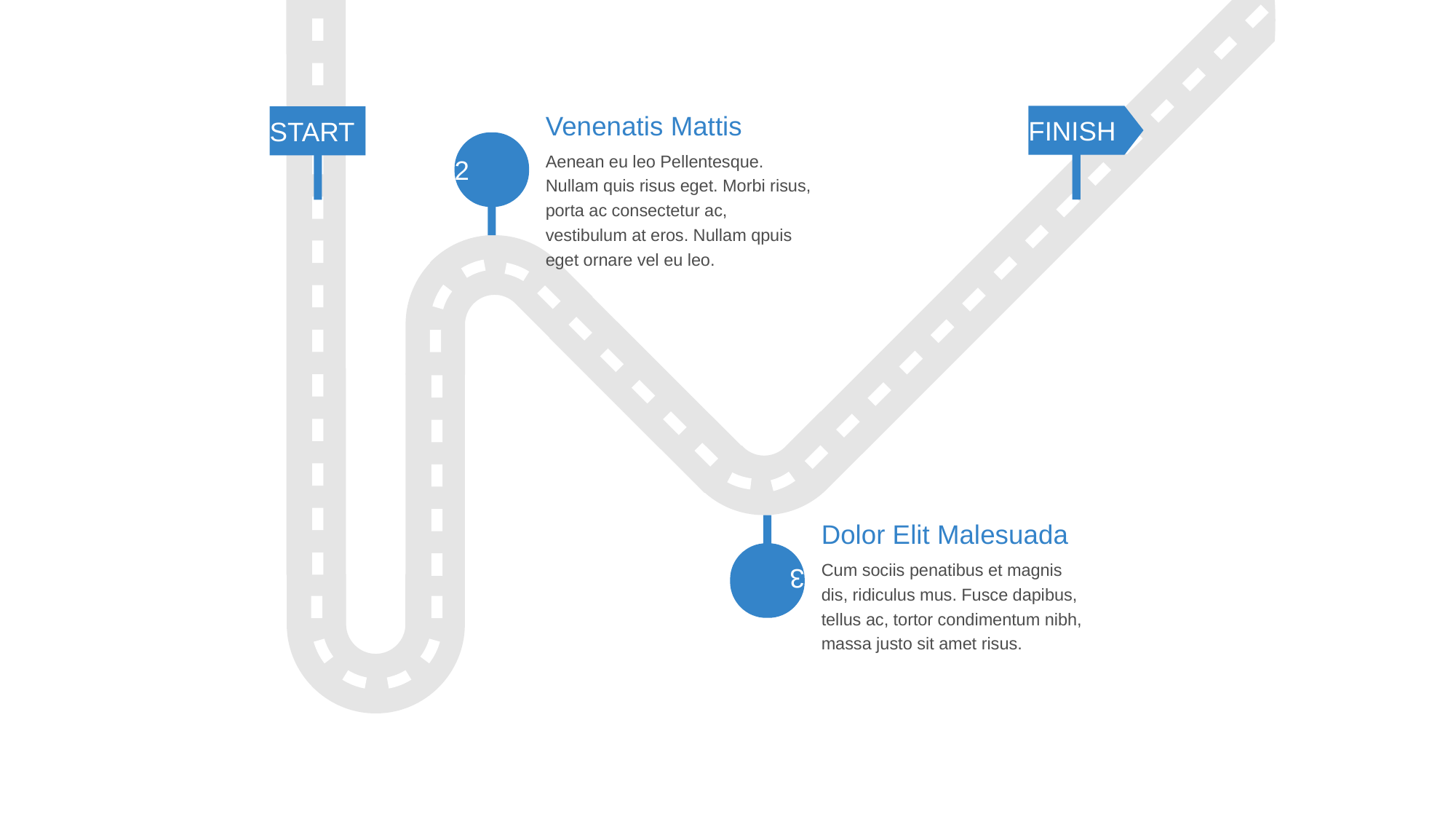

FINISH

start

2

3

Venenatis Mattis
Aenean eu leo Pellentesque. Nullam quis risus eget. Morbi risus, porta ac consectetur ac, vestibulum at eros. Nullam qpuis eget ornare vel eu leo.
Dolor Elit Malesuada
Cum sociis penatibus et magnis dis, ridiculus mus. Fusce dapibus, tellus ac, tortor condimentum nibh, massa justo sit amet risus.